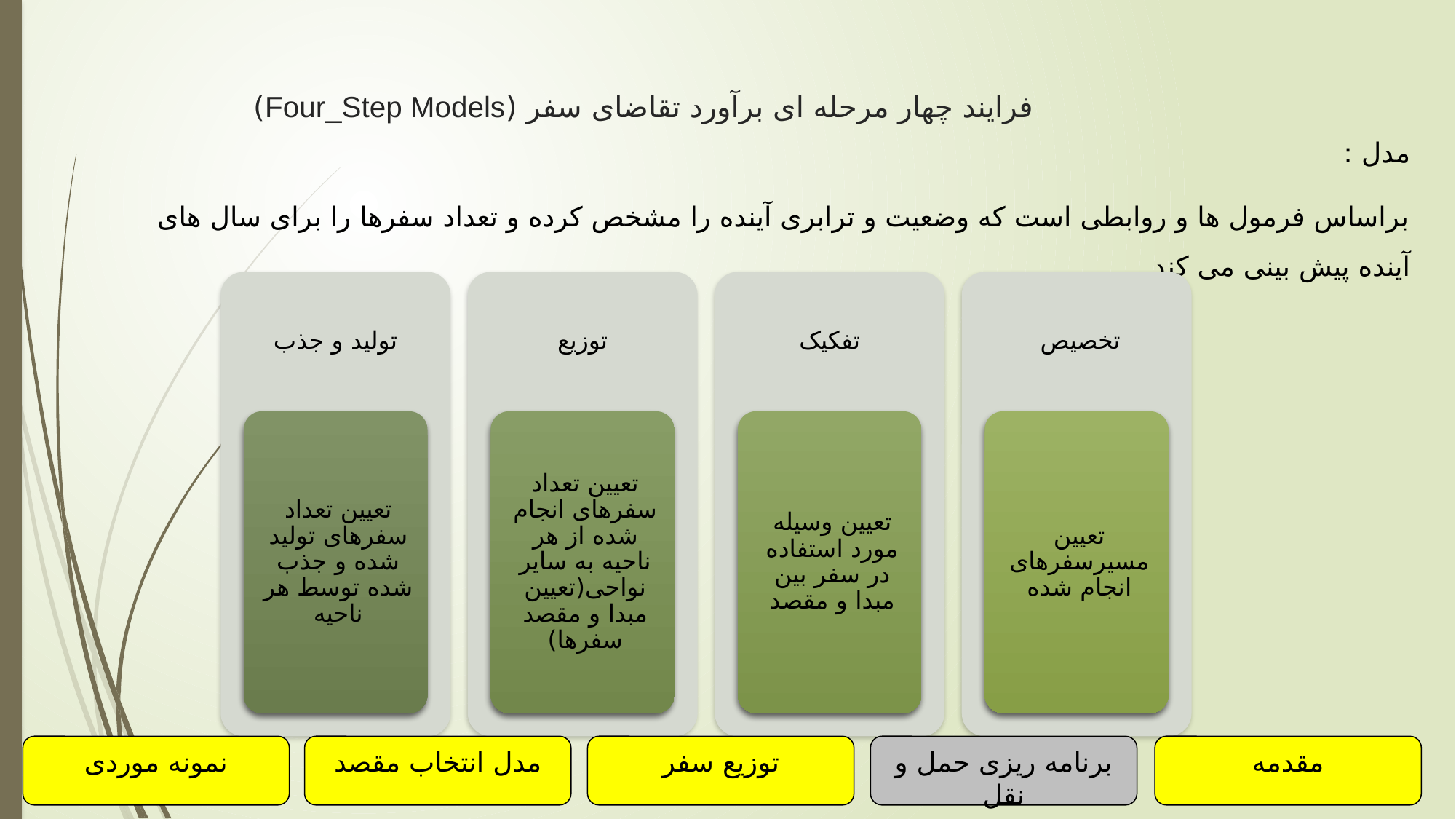

فرایند چهار مرحله ای برآورد تقاضای سفر (Four_Step Models)
مدل :
براساس فرمول ها و روابطی است که وضعیت و ترابری آینده را مشخص کرده و تعداد سفرها را برای سال های آینده پیش بینی می کند.

تولید و جذب
تعیین تعداد سفرهای تولید شده و جذب شده توسط هر ناحیه
توزیع
تعیین تعداد سفرهای انجام شده از هر ناحیه به سایر نواحی(تعیین مبدا و مقصد سفرها)
تفکیک
تعیین وسیله مورد استفاده در سفر بین مبدا و مقصد
تخصیص
تعیین مسیرسفرهای انجام شده
نمونه موردی
مدل انتخاب مقصد
توزیع سفر
برنامه ریزی حمل و نقل
مقدمه